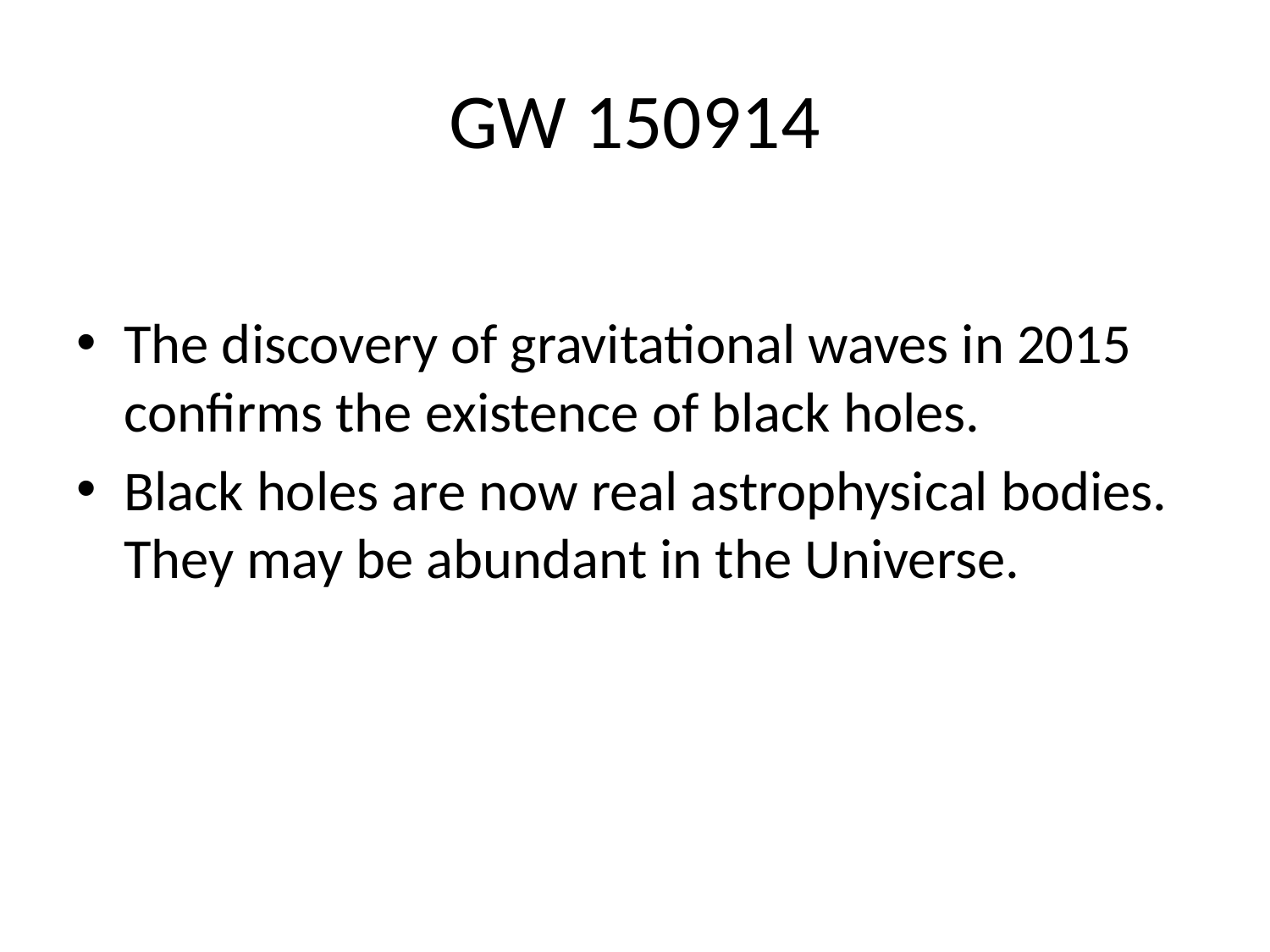

# GW 150914

The discovery of gravitational waves in 2015 confirms the existence of black holes.
Black holes are now real astrophysical bodies. They may be abundant in the Universe.